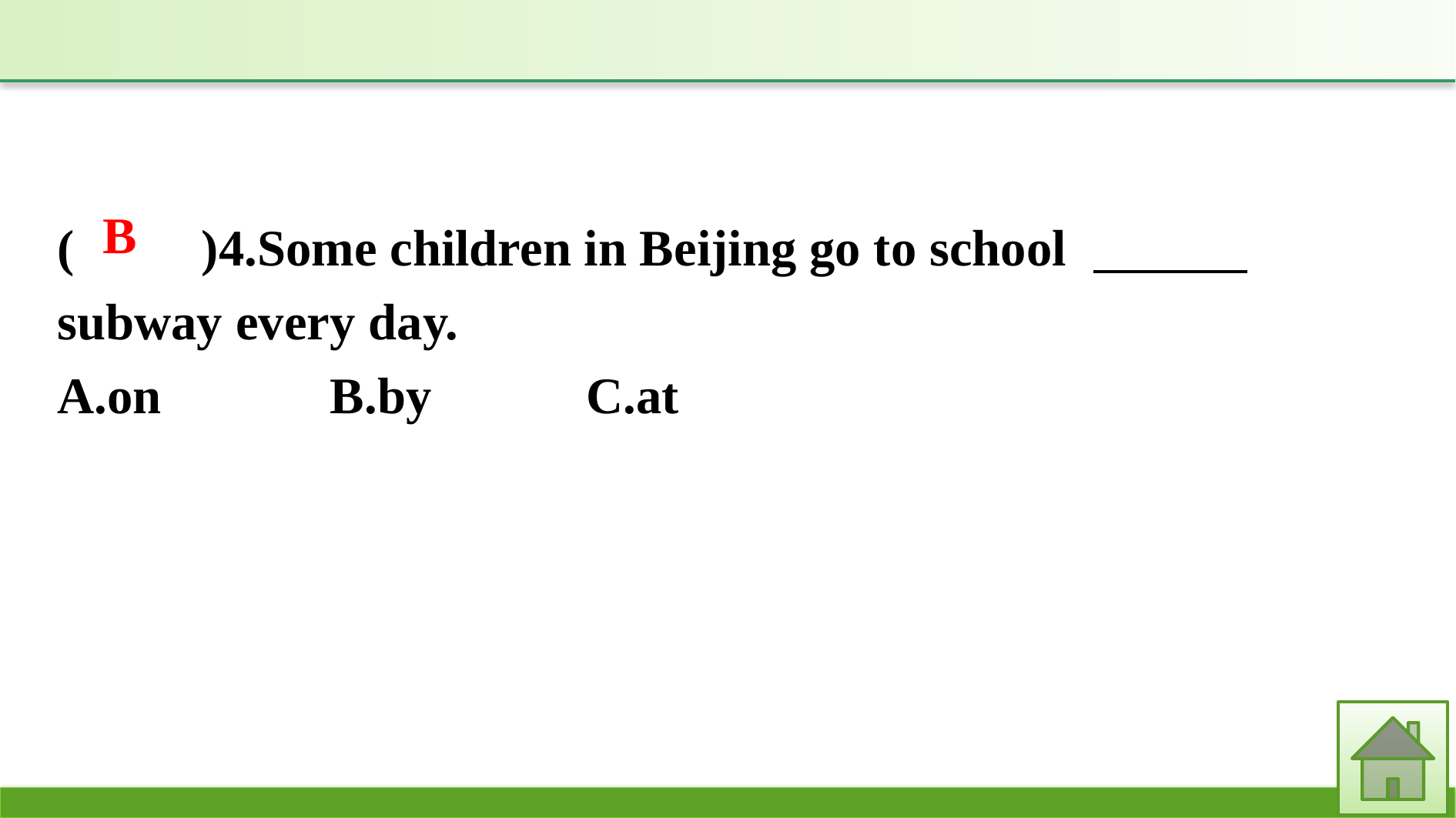

(　　)4.Some children in Beijing go to school 　　　subway every day.
A.on		B.by		C.at
B